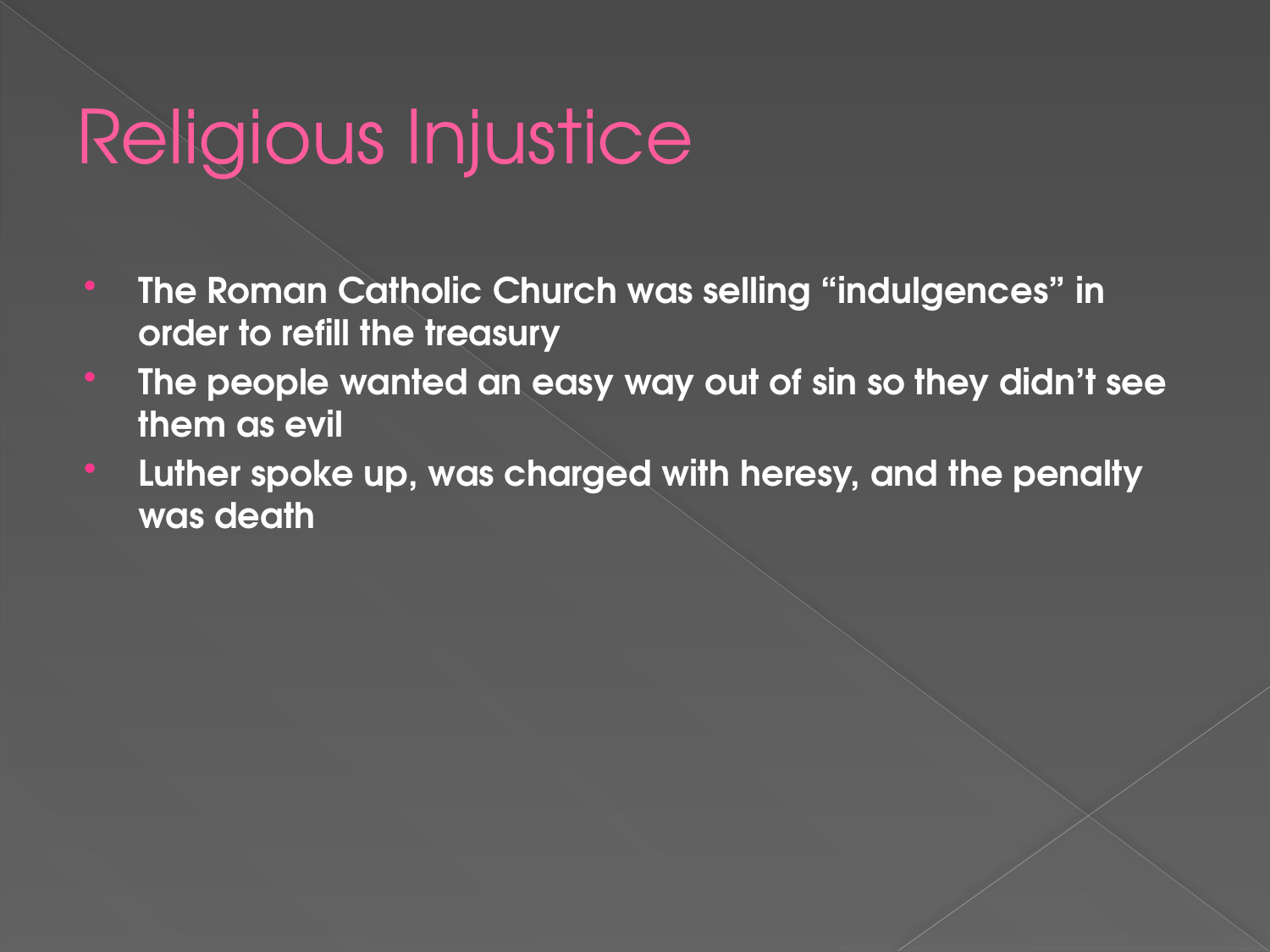

Religious Injustice
The Roman Catholic Church was selling “indulgences” in order to refill the treasury
The people wanted an easy way out of sin so they didn’t see them as evil
Luther spoke up, was charged with heresy, and the penalty was death